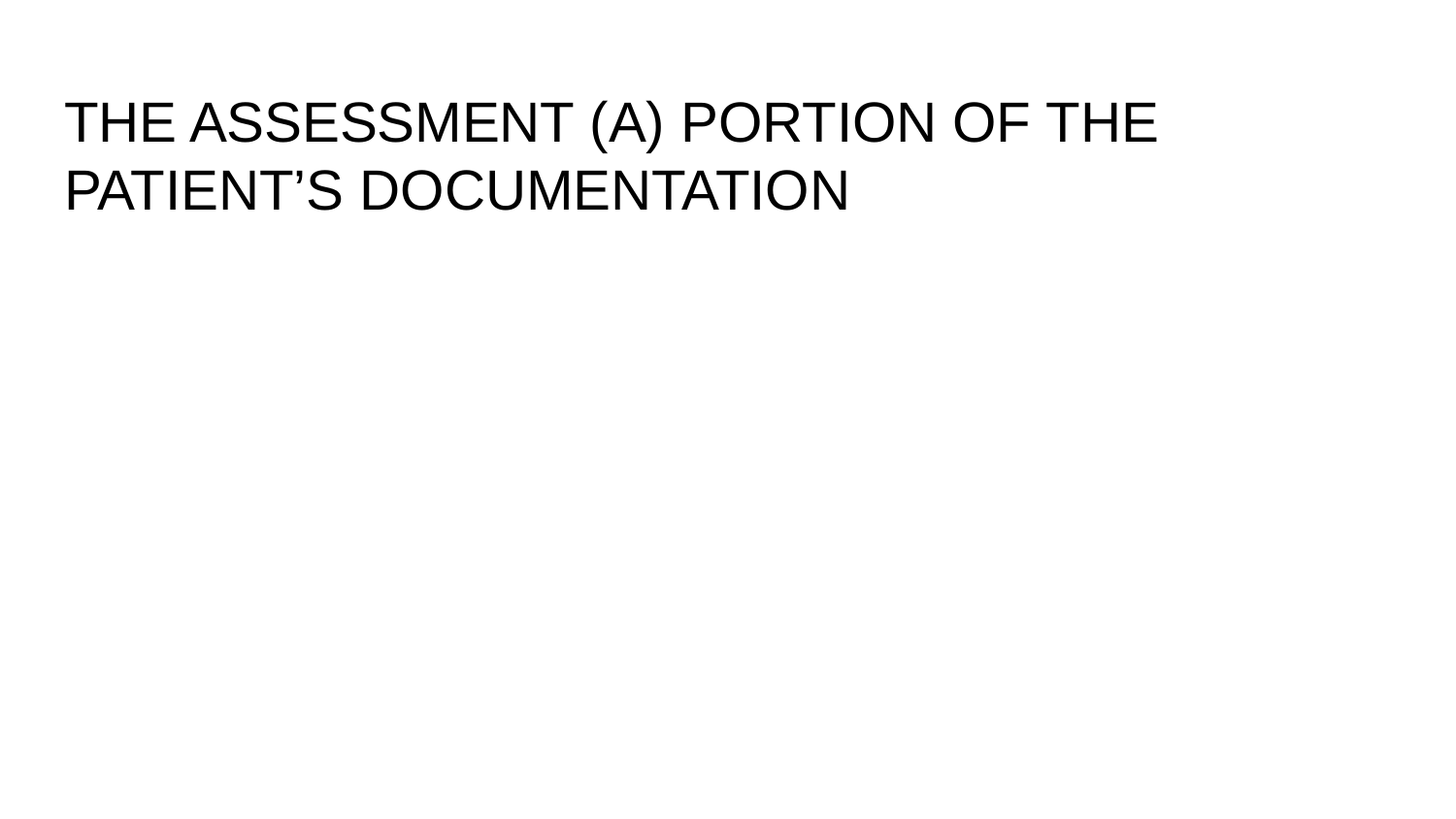

# THE ASSESSMENT (A) PORTION OF THE PATIENT’S DOCUMENTATION